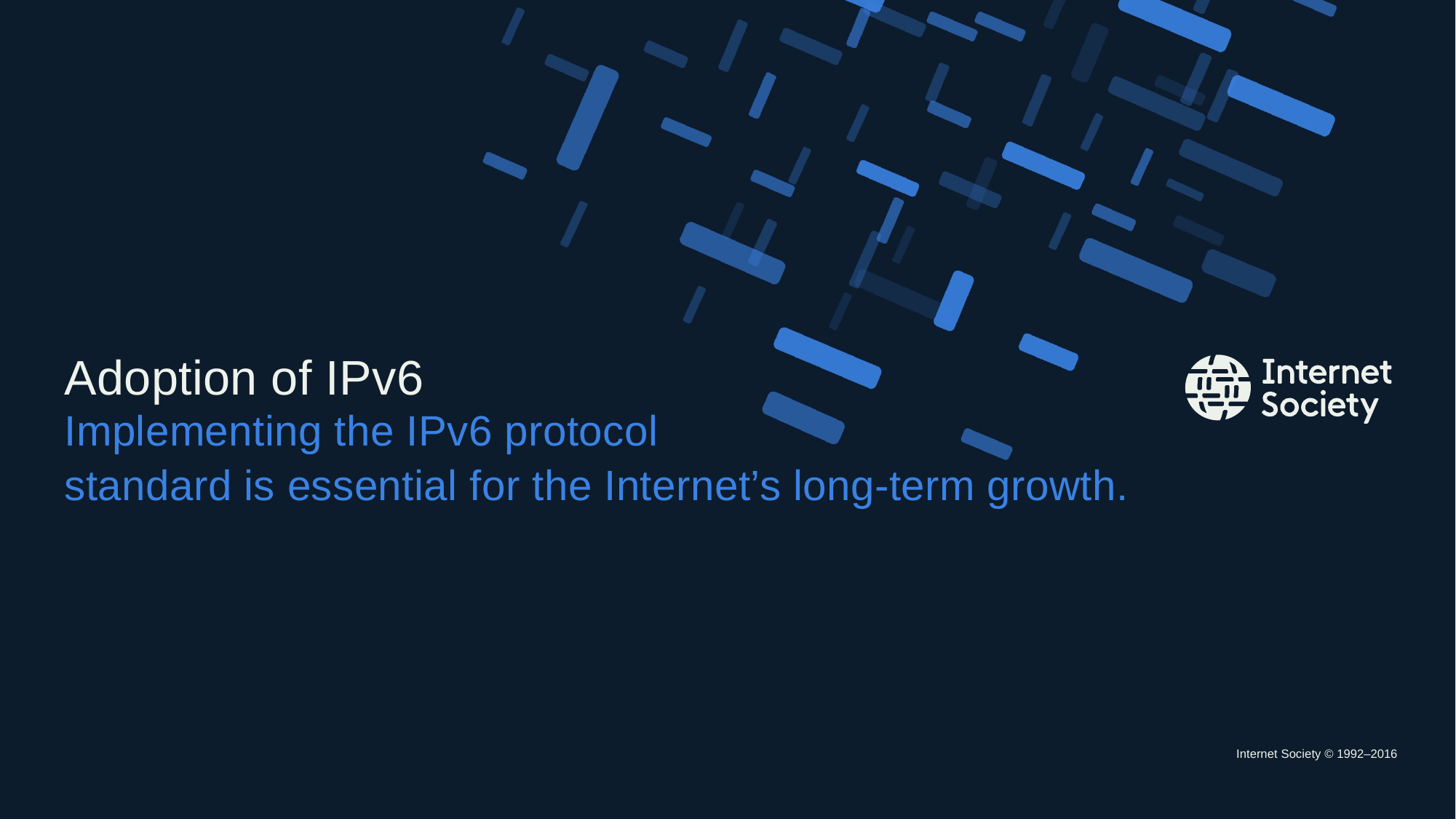

# Adoption of IPv6
Implementing the IPv6 protocol
standard is essential for the Internet’s long-term growth.